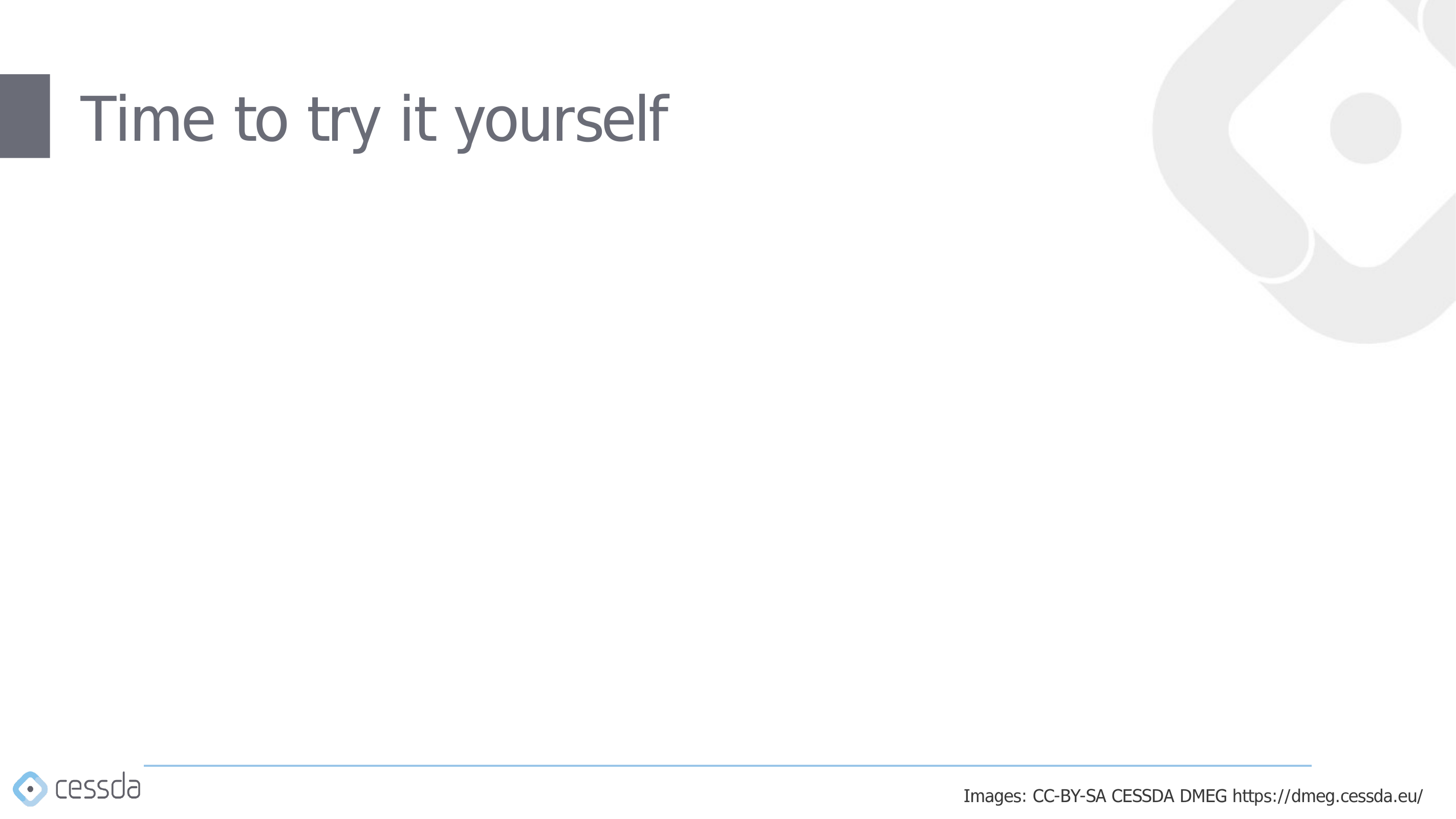

# Time to try it yourself

Images: CC-BY-SA CESSDA DMEG https://dmeg.cessda.eu/